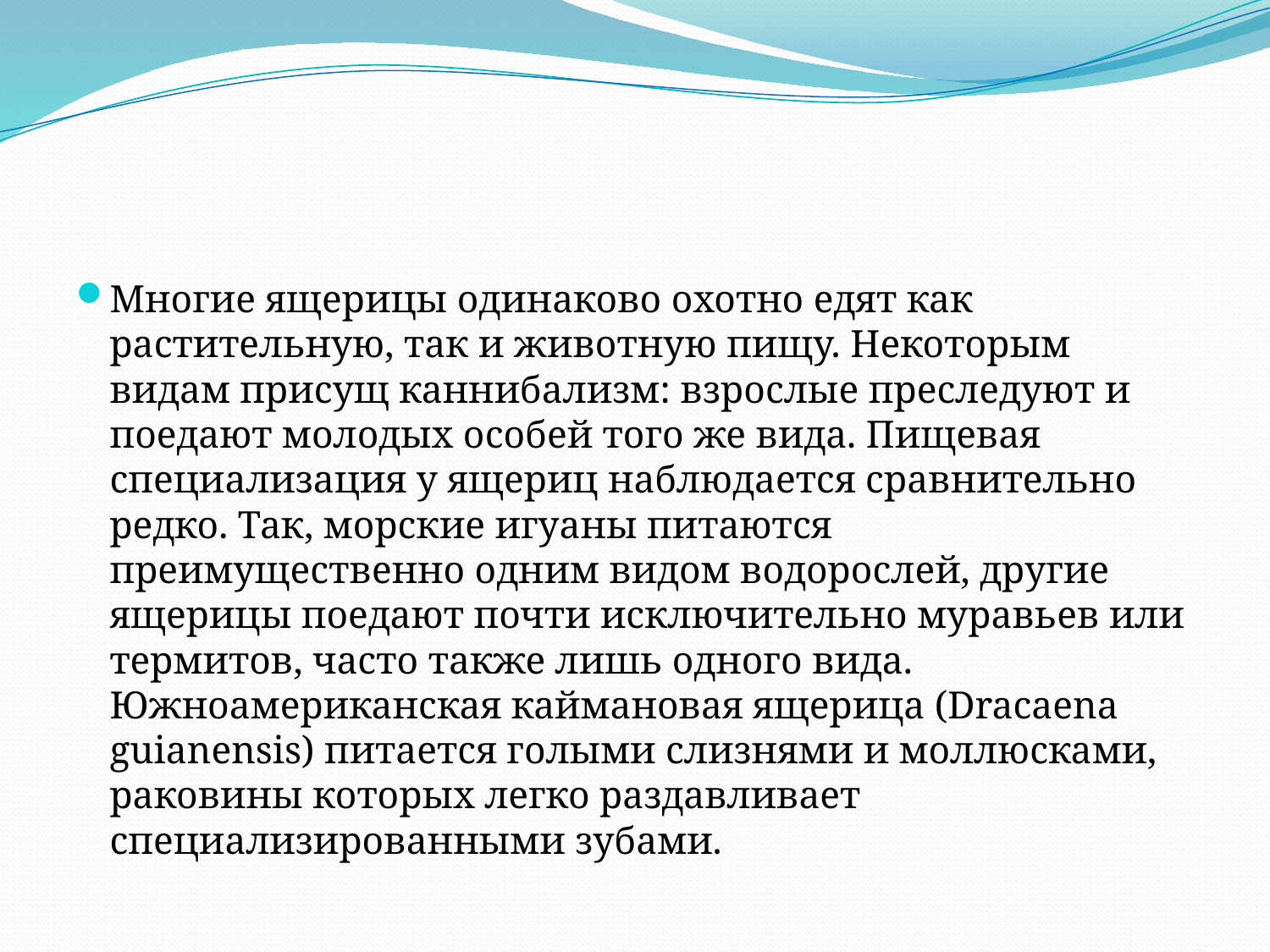

#
Многие ящерицы одинаково охотно едят как растительную, так и животную пищу. Некоторым видам присущ каннибализм: взрослые преследуют и поедают молодых особей того же вида. Пищевая специализация у ящериц наблюдается сравнительно редко. Так, морские игуаны питаются преимущественно одним видом водорослей, другие ящерицы поедают почти исключительно муравьев или термитов, часто также лишь одного вида. Южноамериканская каймановая ящерица (Dracaena guianensis) питается голыми слизнями и моллюсками, раковины которых легко раздавливает специализированными зубами.